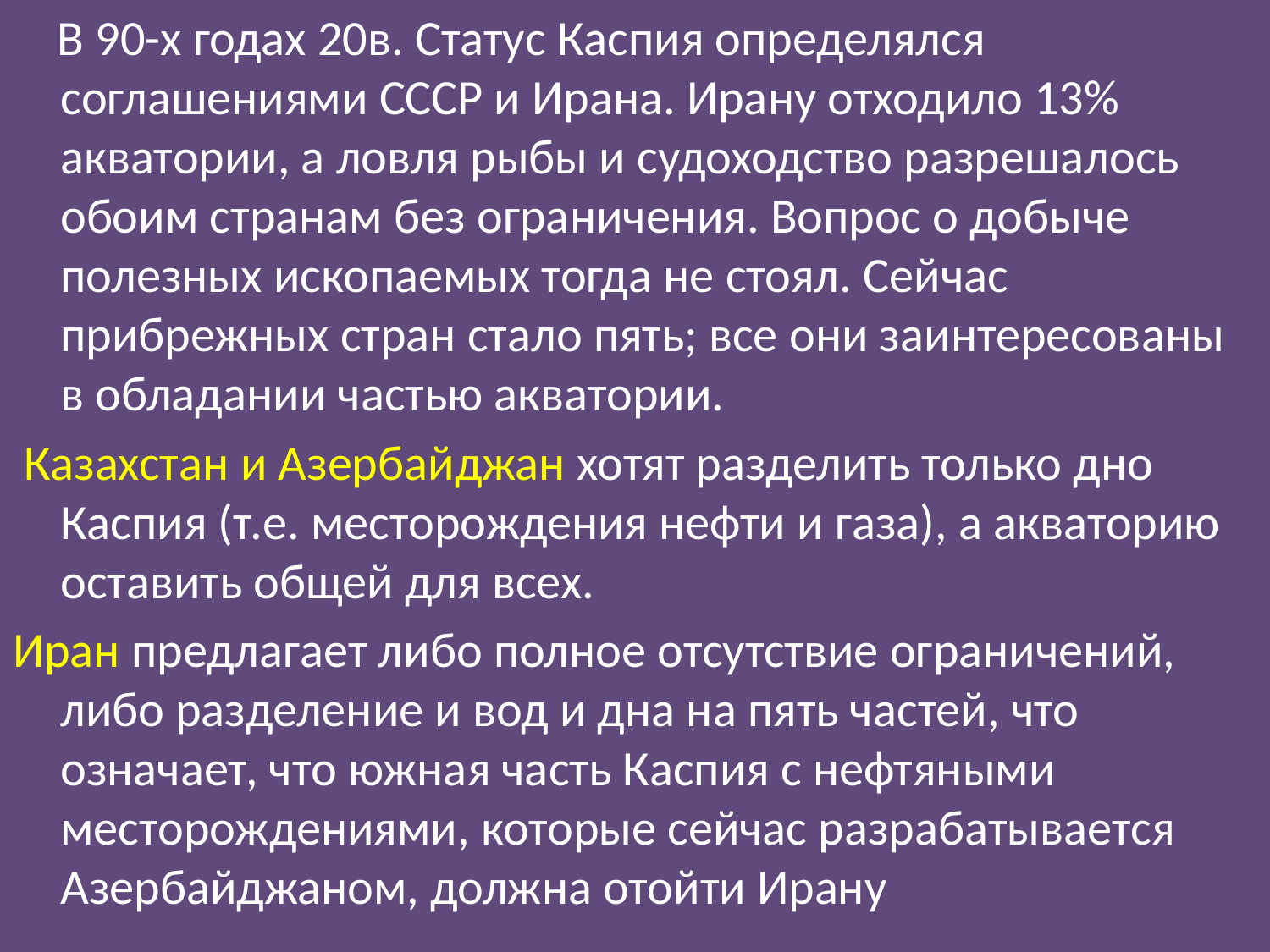

В 90-х годах 20в. Статус Каспия определялся соглашениями СССР и Ирана. Ирану отходило 13% акватории, а ловля рыбы и судоходство разрешалось обоим странам без ограничения. Вопрос о добыче полезных ископаемых тогда не стоял. Сейчас прибрежных стран стало пять; все они заинтересованы в обладании частью акватории.
 Казахстан и Азербайджан хотят разделить только дно Каспия (т.е. месторождения нефти и газа), а акваторию оставить общей для всех.
Иран предлагает либо полное отсутствие ограничений, либо разделение и вод и дна на пять частей, что означает, что южная часть Каспия с нефтяными месторождениями, которые сейчас разрабатывается Азербайджаном, должна отойти Ирану